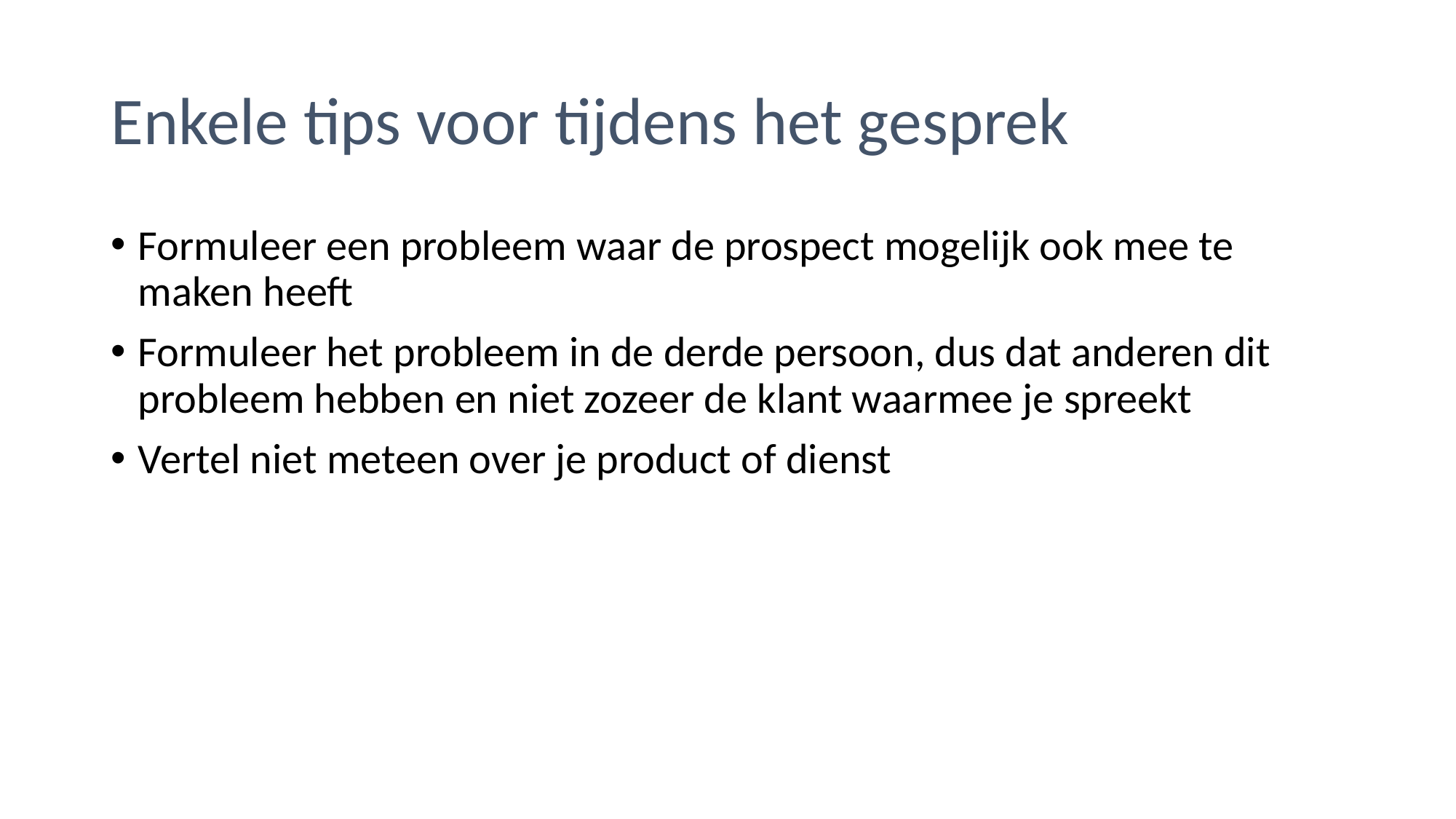

# Enkele tips voor tijdens het gesprek
Formuleer een probleem waar de prospect mogelijk ook mee te maken heeft
Formuleer het probleem in de derde persoon, dus dat anderen dit probleem hebben en niet zozeer de klant waarmee je spreekt
Vertel niet meteen over je product of dienst